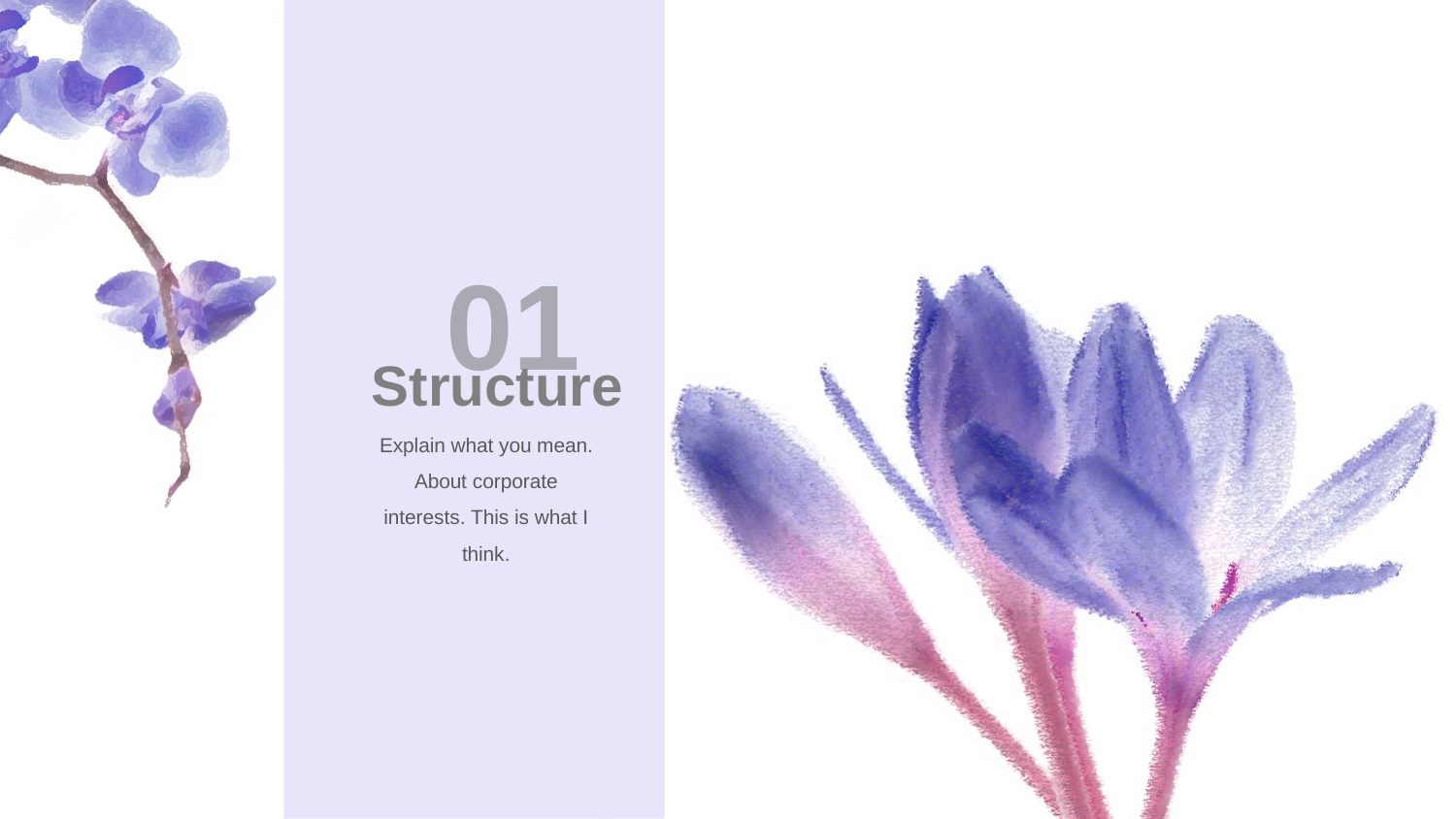

01
Structure
Explain what you mean. About corporate interests. This is what I think.